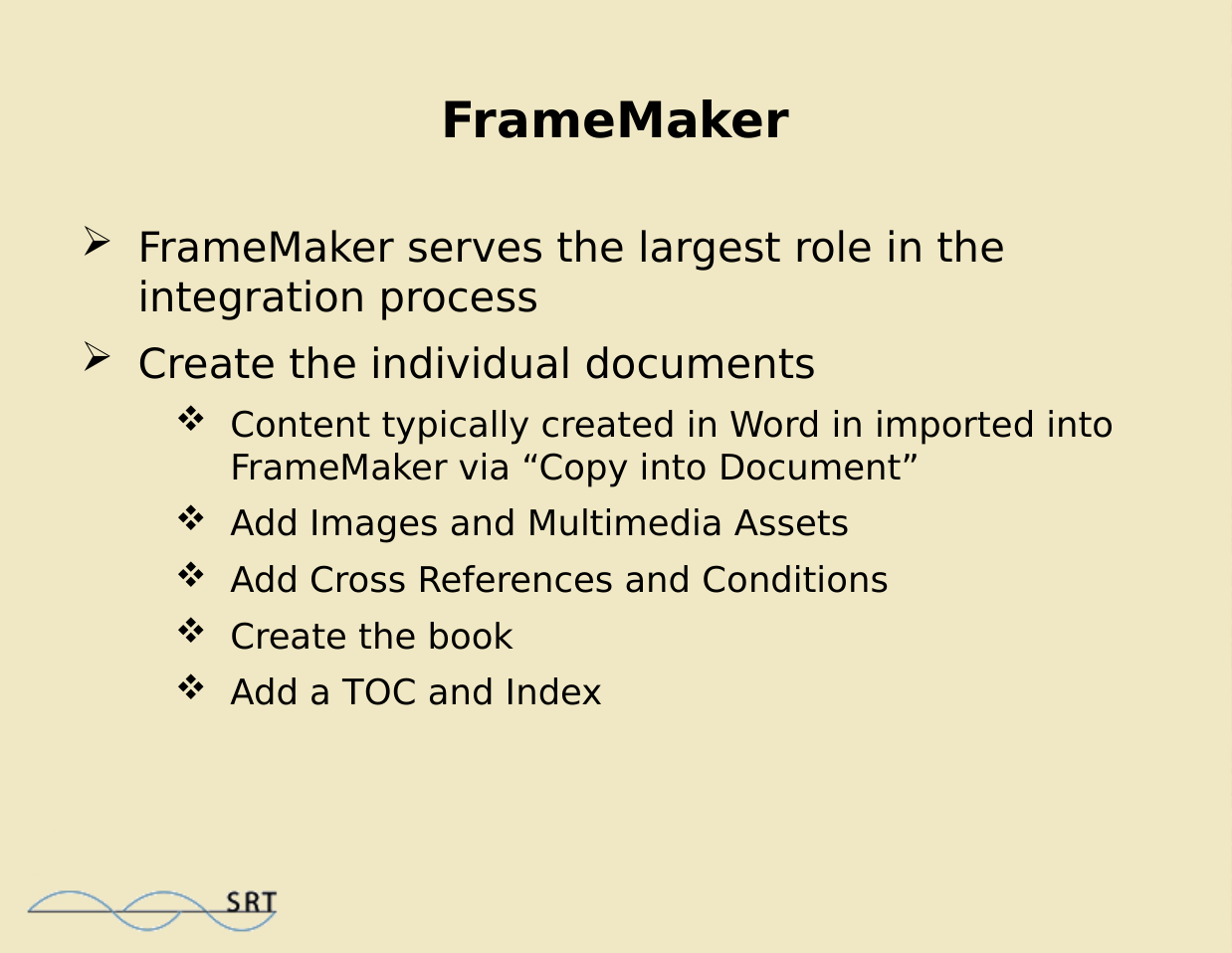

# FrameMaker
FrameMaker serves the largest role in the integration process
Create the individual documents
Content typically created in Word in imported into FrameMaker via “Copy into Document”
Add Images and Multimedia Assets
Add Cross References and Conditions
Create the book
Add a TOC and Index